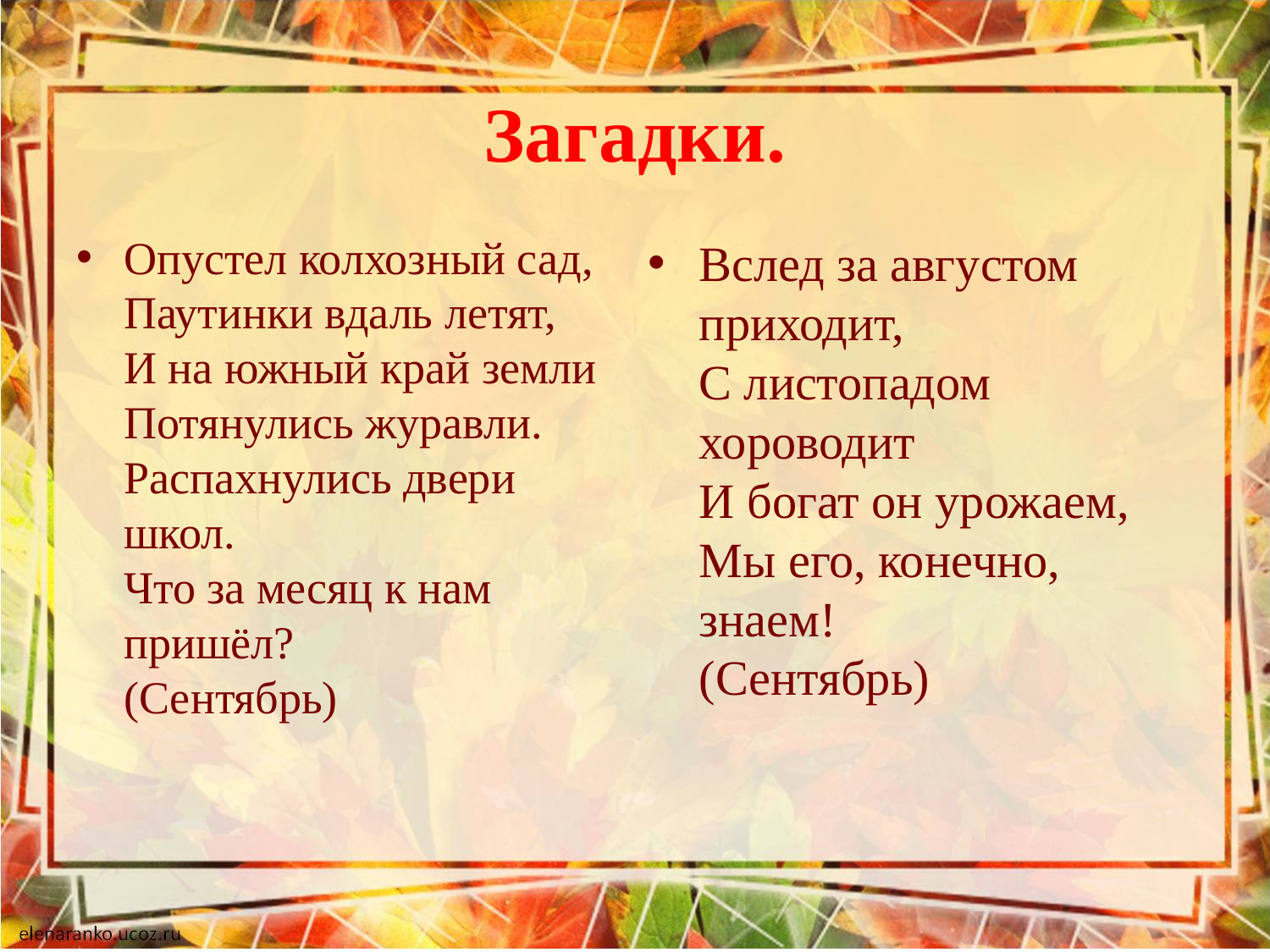

# Загадки.
Опустел колхозный сад,
Паутинки вдаль летят,
И на южный край земли
Потянулись журавли.
Распахнулись двери школ.
Что за месяц к нам пришёл?
(Сентябрь)
Вслед за августом приходит,
С листопадом хороводит
И богат он урожаем,
Мы его, конечно, знаем!
(Сентябрь)